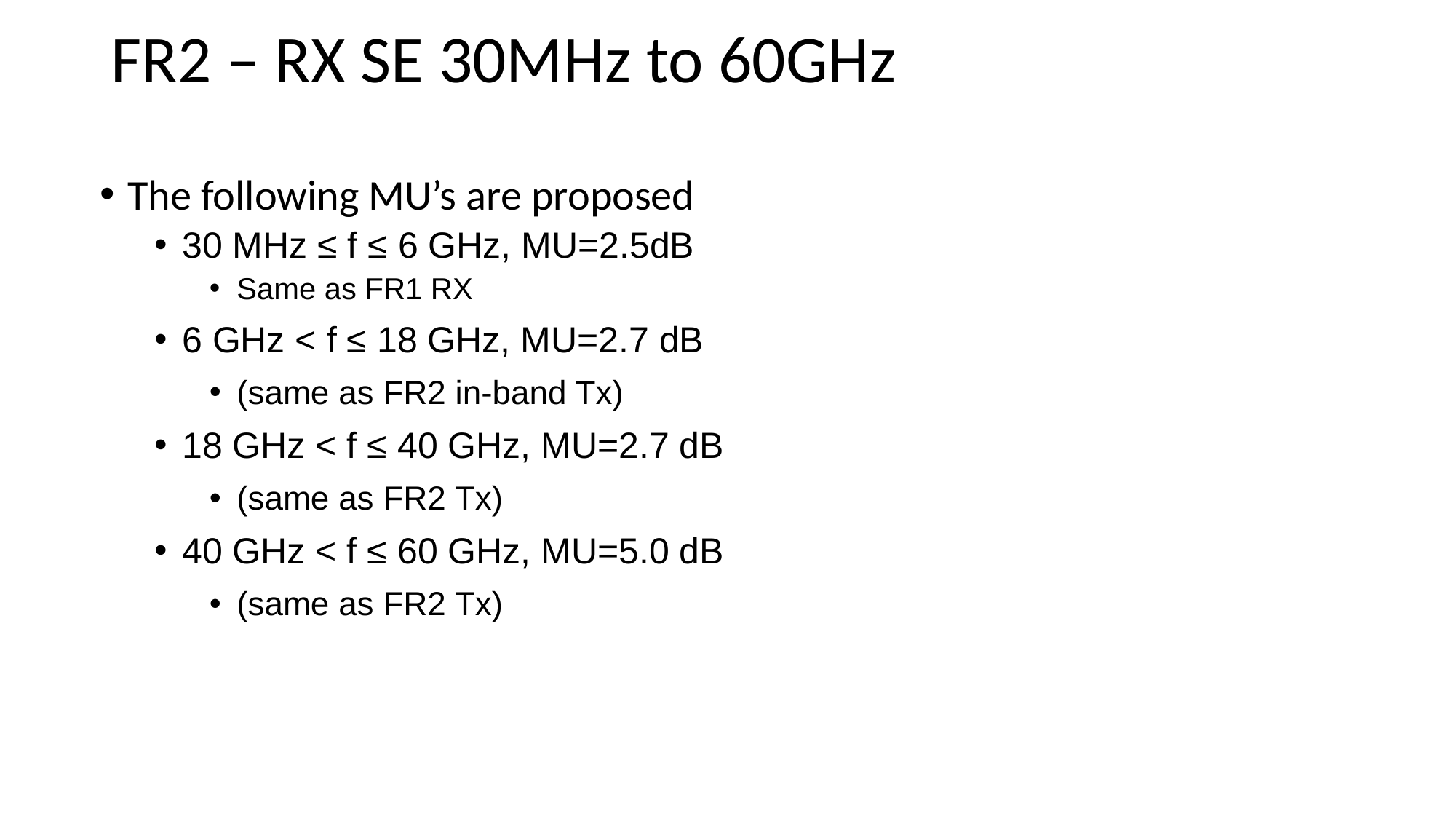

# FR2 – RX SE 30MHz to 60GHz

The following MU’s are proposed
30 MHz ≤ f ≤ 6 GHz, MU=2.5dB
Same as FR1 RX
6 GHz < f ≤ 18 GHz, MU=2.7 dB
(same as FR2 in-band Tx)
18 GHz < f ≤ 40 GHz, MU=2.7 dB
(same as FR2 Tx)
40 GHz < f ≤ 60 GHz, MU=5.0 dB
(same as FR2 Tx)